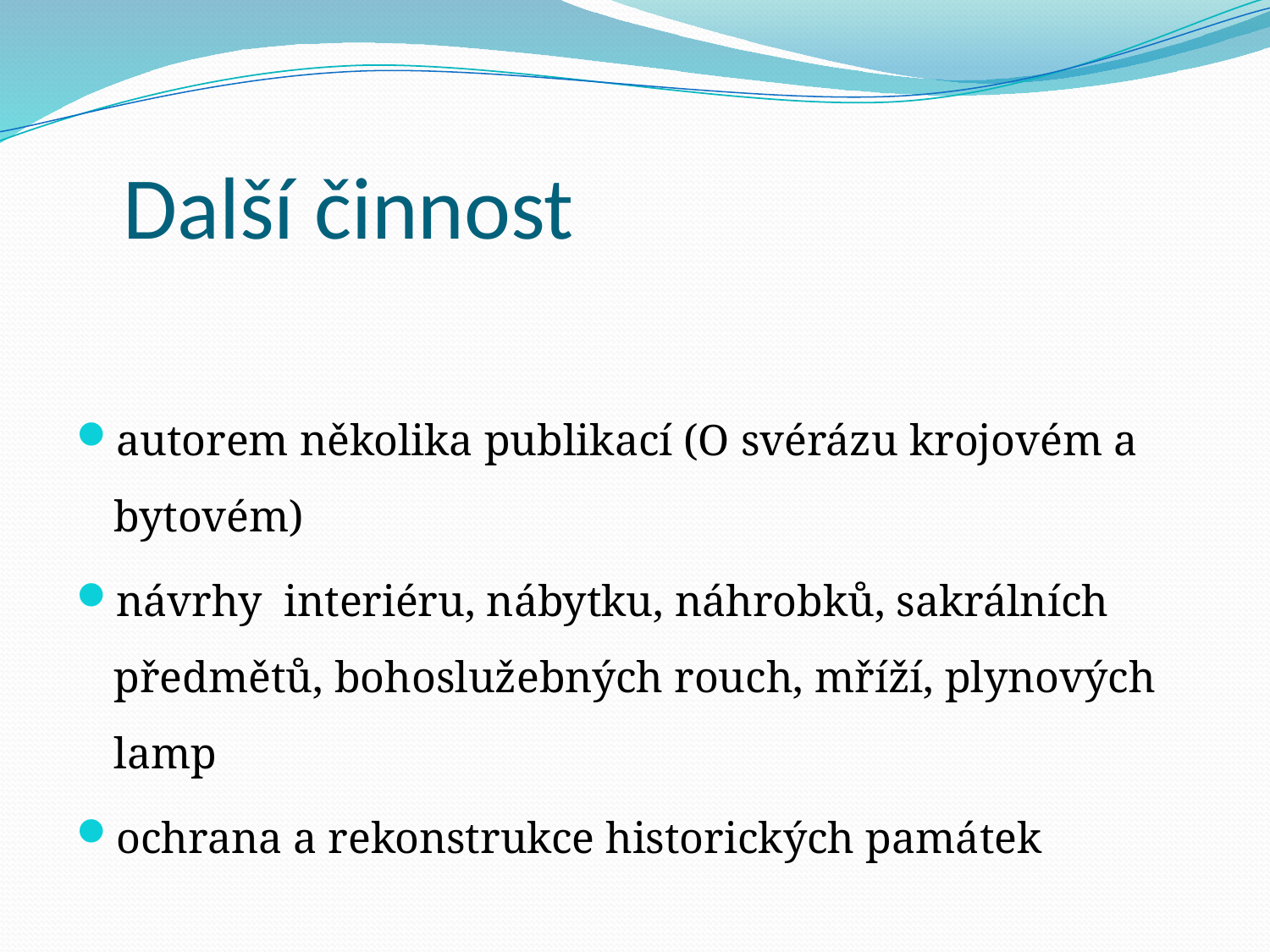

# Další činnost

autorem několika publikací (O svérázu krojovém a bytovém)
návrhy  interiéru, nábytku, náhrobků, sakrálních předmětů, bohoslužebných rouch, mříží, plynových lamp
ochrana a rekonstrukce historických památek